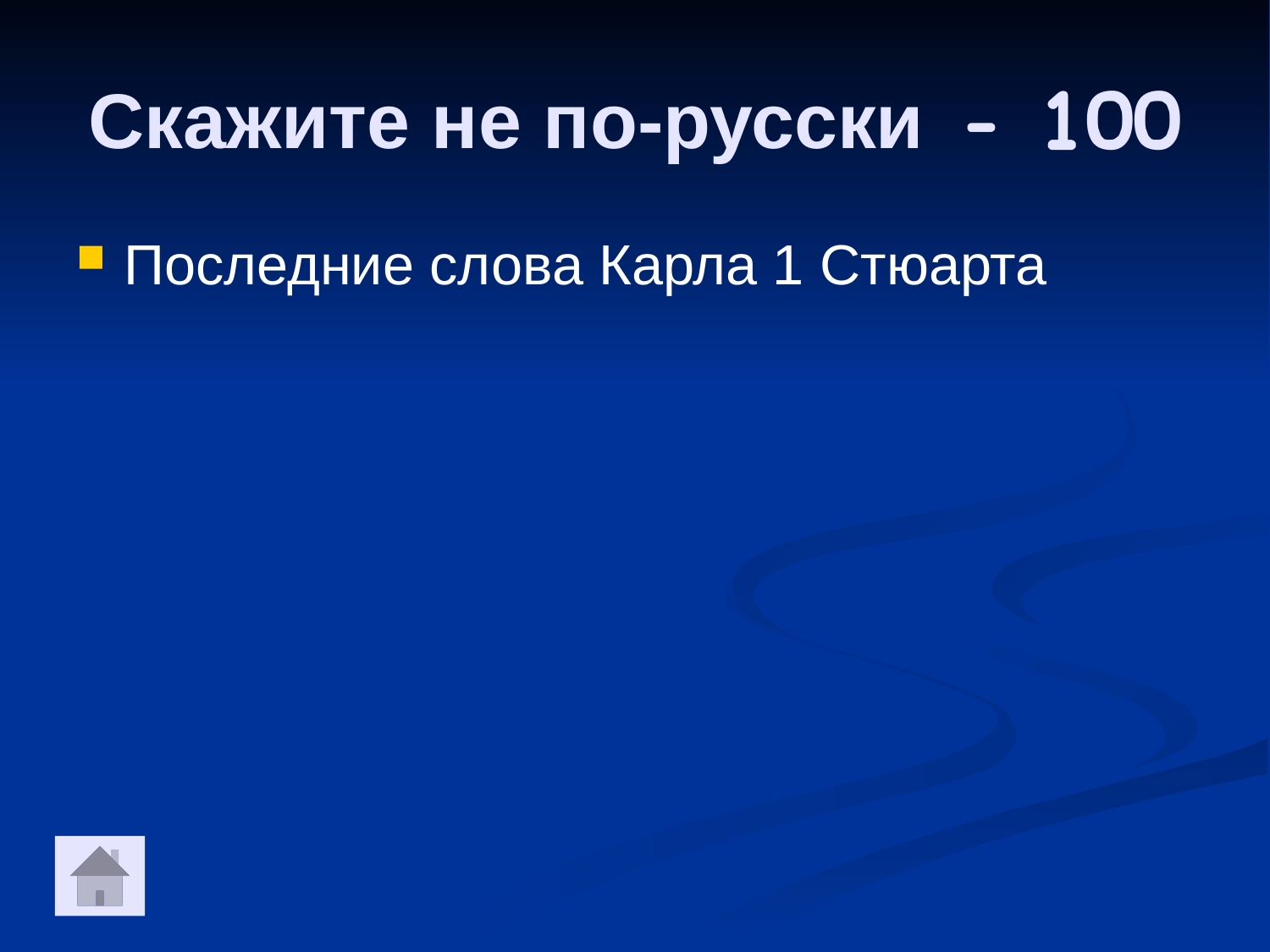

Скажите не по-русски - 100
Последние слова Карла 1 Стюарта